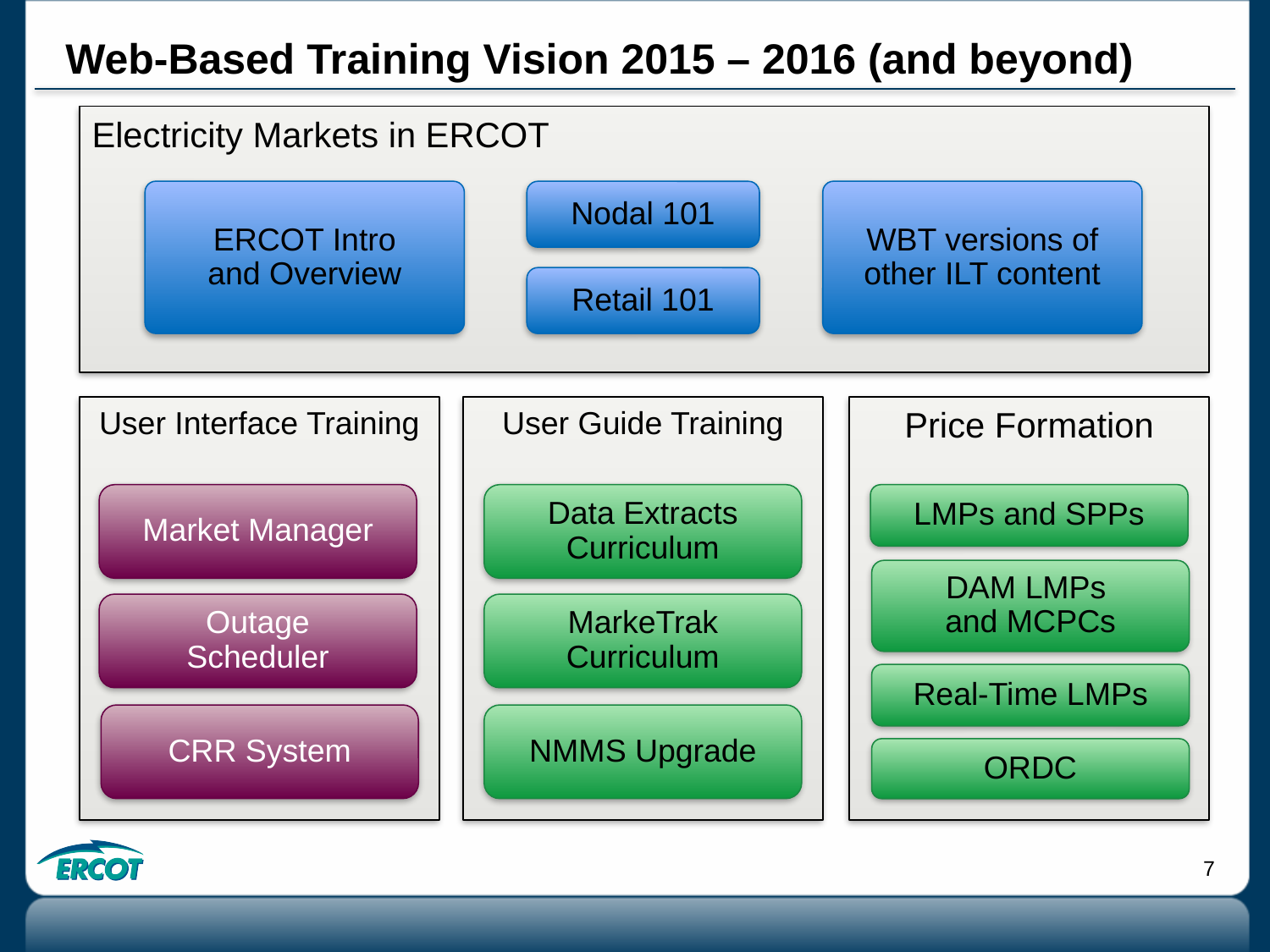

# Web-Based Training Vision 2015 – 2016 (and beyond)
Electricity Markets in ERCOT
ERCOT Intro
and Overview
Nodal 101
WBT versions of other ILT content
Retail 101
User Interface Training
User Guide Training
Price Formation
Market Manager
Data Extracts Curriculum
LMPs and SPPs
DAM LMPs
and MCPCs
Outage Scheduler
MarkeTrak Curriculum
Real-Time LMPs
CRR System
NMMS Upgrade
ORDC